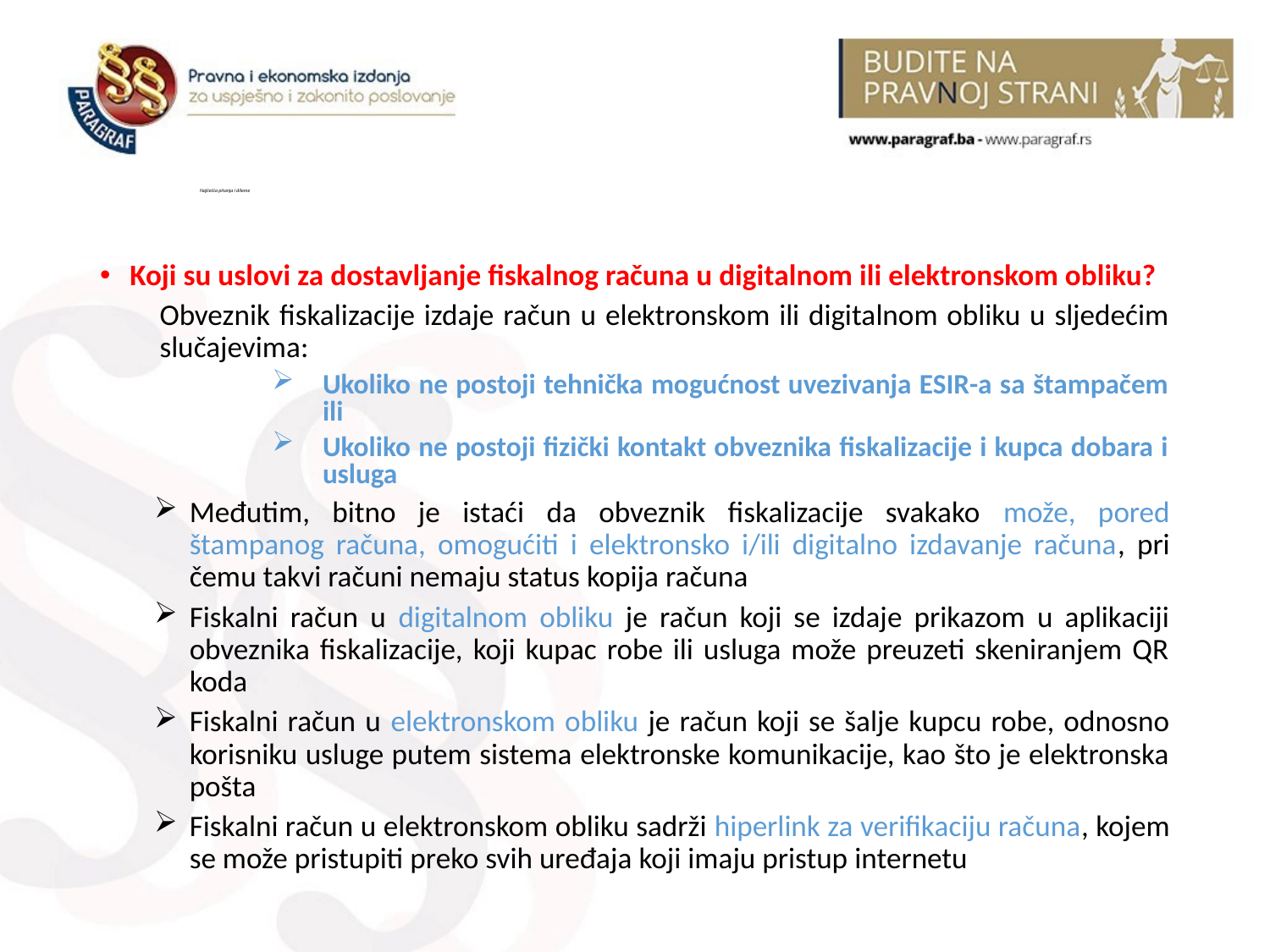

# Najčešća pitanja i dileme
Koji su uslovi za dostavljanje fiskalnog računa u digitalnom ili elektronskom obliku?
Obveznik fiskalizacije izdaje račun u elektronskom ili digitalnom obliku u sljedećim slučajevima:
Ukoliko ne postoji tehnička mogućnost uvezivanja ESIR-a sa štampačem ili
Ukoliko ne postoji fizički kontakt obveznika fiskalizacije i kupca dobara i usluga
Međutim, bitno je istaći da obveznik fiskalizacije svakako može, pored štampanog računa, omogućiti i elektronsko i/ili digitalno izdavanje računa, pri čemu takvi računi nemaju status kopija računa
Fiskalni račun u digitalnom obliku je račun koji se izdaje prikazom u aplikaciji obveznika fiskalizacije, koji kupac robe ili usluga može preuzeti skeniranjem QR koda
Fiskalni račun u elektronskom obliku je račun koji se šalje kupcu robe, odnosno korisniku usluge putem sistema elektronske komunikacije, kao što je elektronska pošta
Fiskalni račun u elektronskom obliku sadrži hiperlink za verifikaciju računa, kojem se može pristupiti preko svih uređaja koji imaju pristup internetu